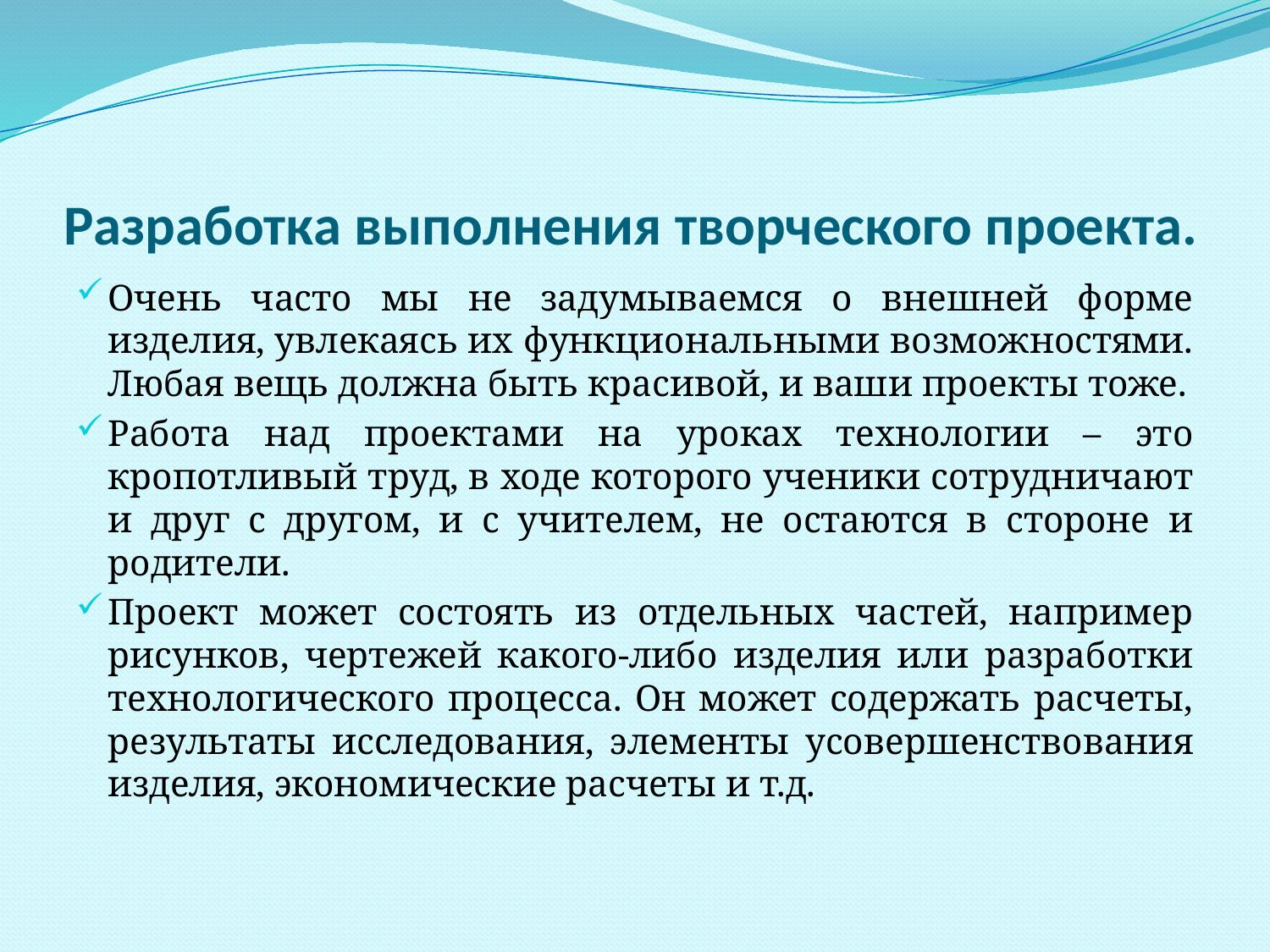

# Разработка выполнения творческого проекта.
Очень часто мы не задумываемся о внешней форме изделия, увлекаясь их функциональными возможностями. Любая вещь должна быть красивой, и ваши проекты тоже.
Работа над проектами на уроках технологии – это кропотливый труд, в ходе которого ученики сотрудничают и друг с другом, и с учителем, не остаются в стороне и родители.
Проект может состоять из отдельных частей, например рисунков, чертежей какого-либо изделия или разработки технологического процесса. Он может содержать расчеты, результаты исследования, элементы усовершенствования изделия, экономические расчеты и т.д.